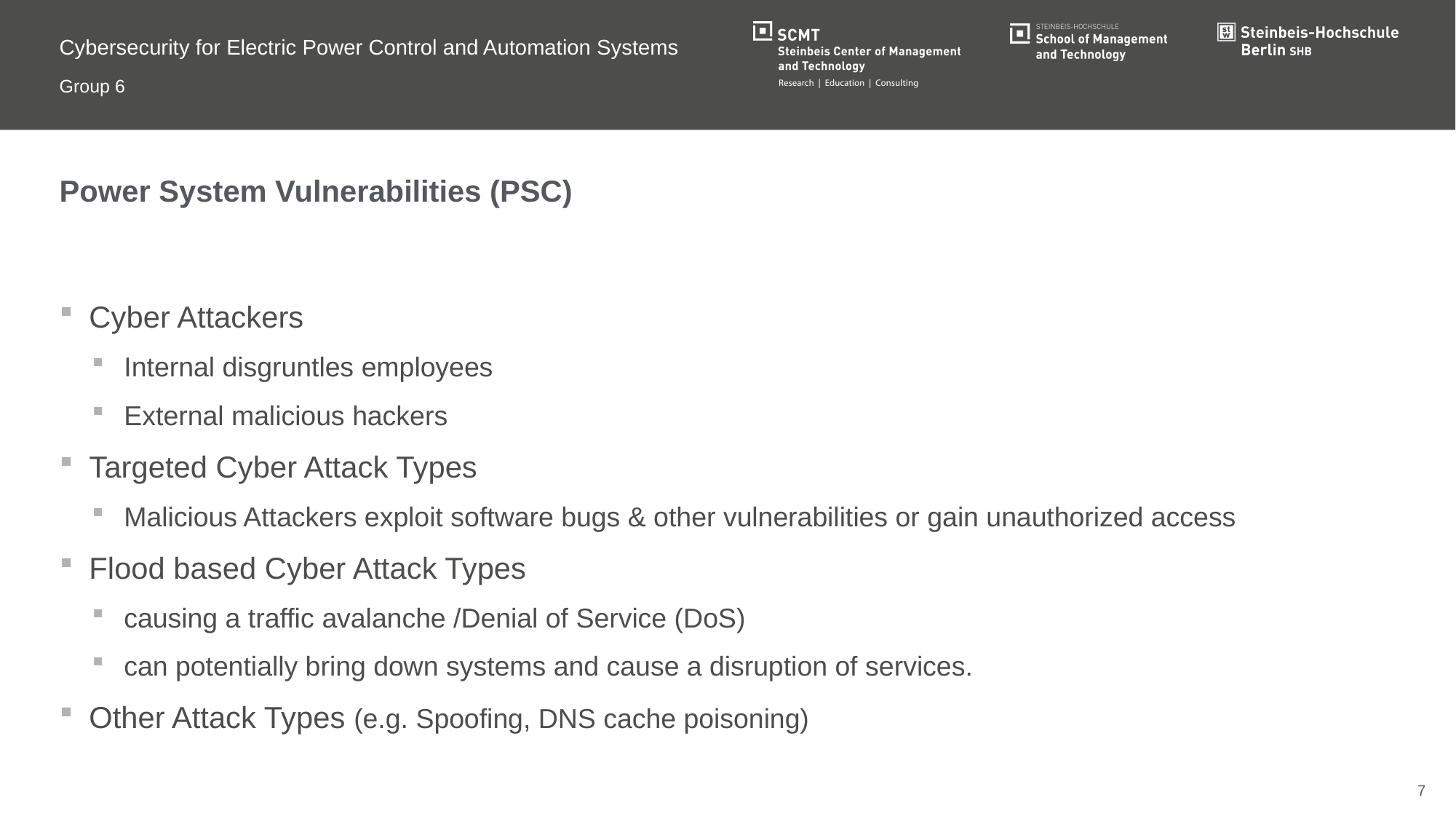

Cybersecurity for Electric Power Control and Automation Systems

Group 6
Power System Vulnerabilities (PSC)
Cyber Attackers
Internal disgruntles employees
External malicious hackers
Targeted Cyber Attack Types
Malicious Attackers exploit software bugs & other vulnerabilities or gain unauthorized access
Flood based Cyber Attack Types
causing a traffic avalanche /Denial of Service (DoS)
can potentially bring down systems and cause a disruption of services.
Other Attack Types (e.g. Spoofing, DNS cache poisoning)